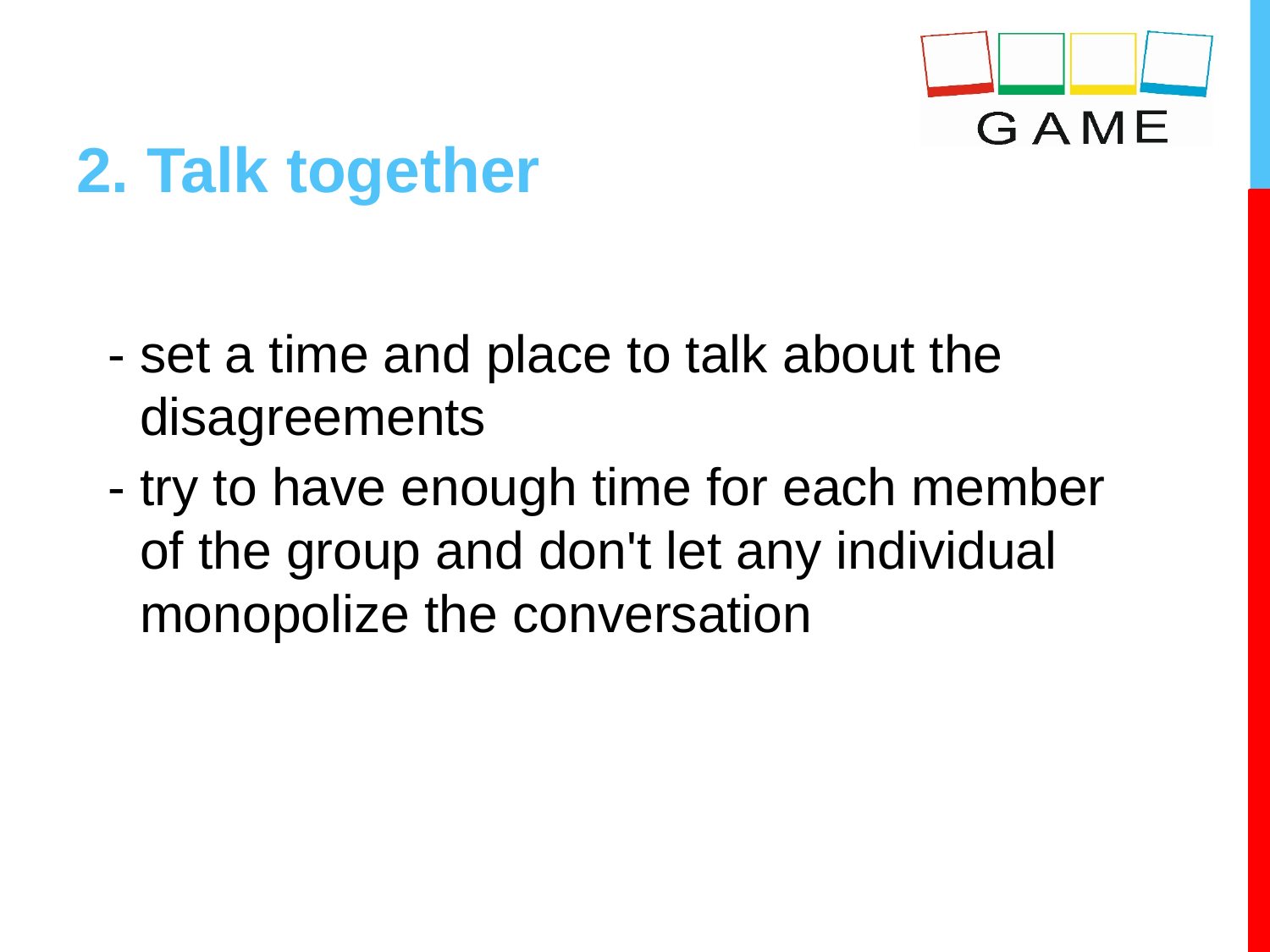

# 2. Talk together

- set a time and place to talk about the disagreements
- try to have enough time for each member of the group and don't let any individual monopolize the conversation